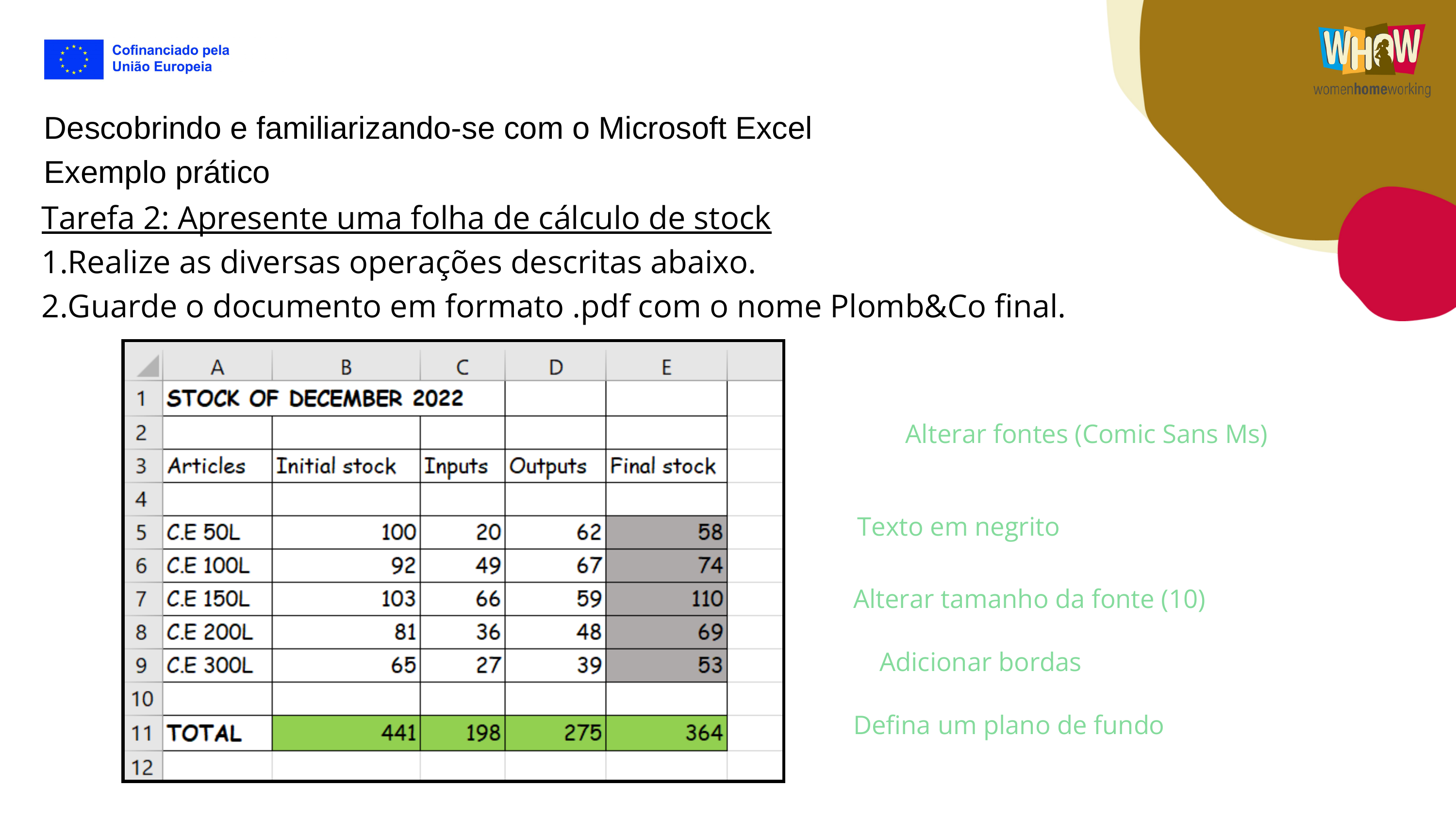

Descobrindo e familiarizando-se com o Microsoft Excel
Exemplo prático
Tarefa 2: Apresente uma folha de cálculo de stock
1.Realize as diversas operações descritas abaixo.
2.Guarde o documento em formato .pdf com o nome Plomb&Co final.

Alterar fontes (Comic Sans Ms)
Texto em negrito
Alterar tamanho da fonte (10)
Adicionar bordas
Defina um plano de fundo